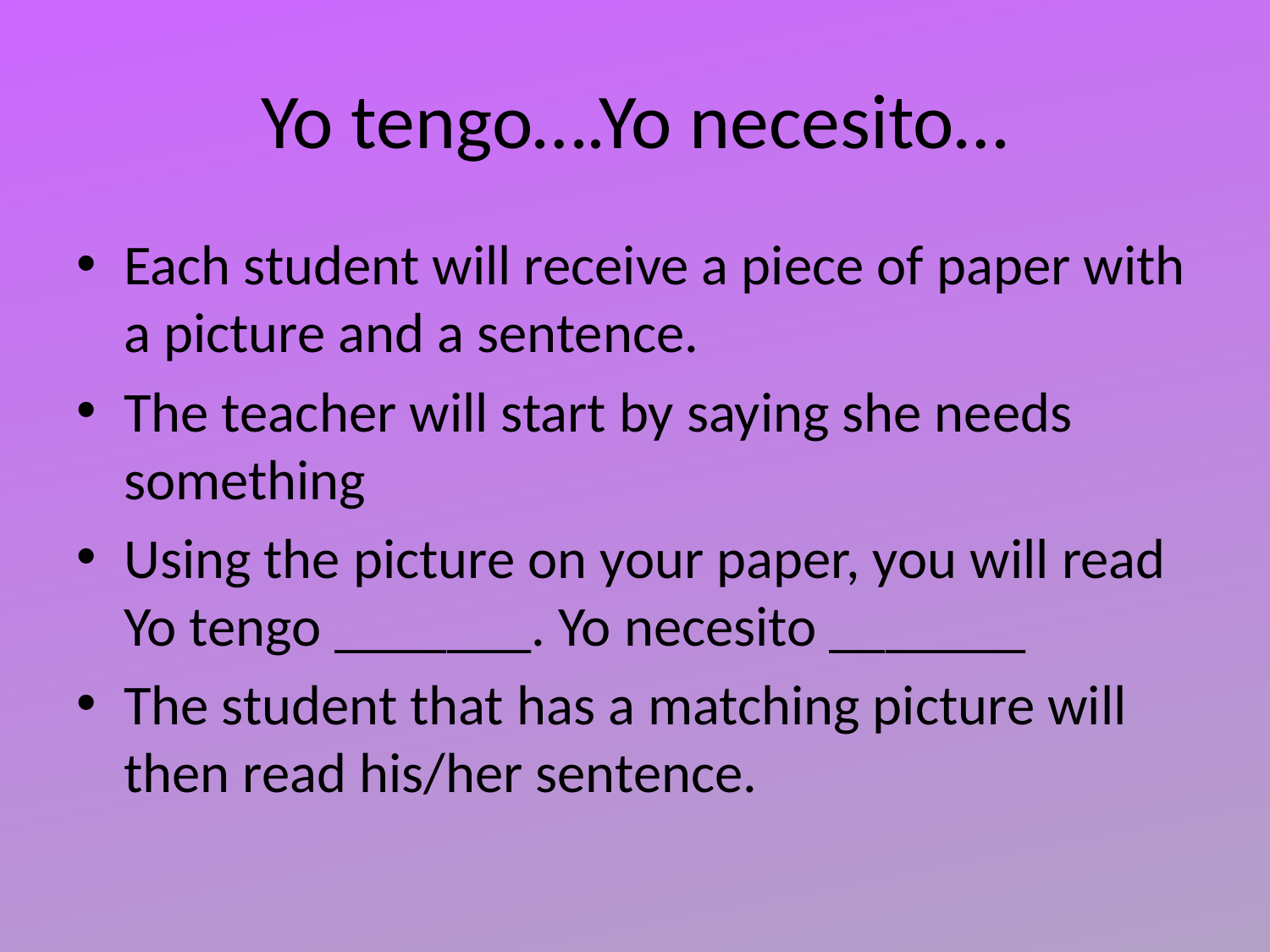

# Yo tengo….Yo necesito…
Each student will receive a piece of paper with a picture and a sentence.
The teacher will start by saying she needs something
Using the picture on your paper, you will read Yo tengo _______. Yo necesito _______
The student that has a matching picture will then read his/her sentence.